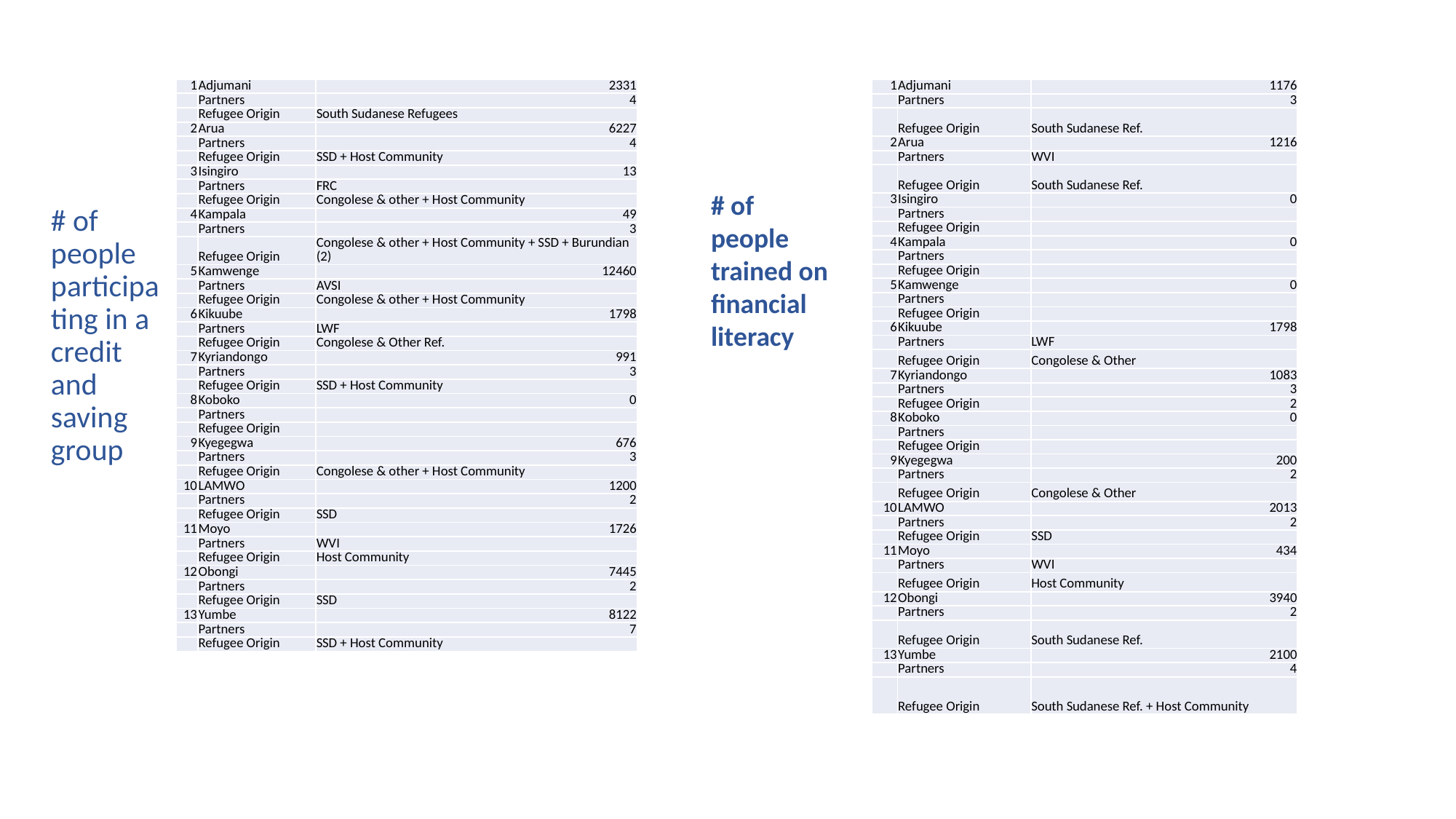

| 1 | Adjumani | 2331 |
| --- | --- | --- |
|  | Partners | 4 |
|  | Refugee Origin | South Sudanese Refugees |
| 2 | Arua | 6227 |
|  | Partners | 4 |
|  | Refugee Origin | SSD + Host Community |
| 3 | Isingiro | 13 |
|  | Partners | FRC |
|  | Refugee Origin | Congolese & other + Host Community |
| 4 | Kampala | 49 |
|  | Partners | 3 |
|  | Refugee Origin | Congolese & other + Host Community + SSD + Burundian (2) |
| 5 | Kamwenge | 12460 |
|  | Partners | AVSI |
|  | Refugee Origin | Congolese & other + Host Community |
| 6 | Kikuube | 1798 |
|  | Partners | LWF |
|  | Refugee Origin | Congolese & Other Ref. |
| 7 | Kyriandongo | 991 |
|  | Partners | 3 |
|  | Refugee Origin | SSD + Host Community |
| 8 | Koboko | 0 |
|  | Partners |  |
|  | Refugee Origin |  |
| 9 | Kyegegwa | 676 |
|  | Partners | 3 |
|  | Refugee Origin | Congolese & other + Host Community |
| 10 | LAMWO | 1200 |
|  | Partners | 2 |
|  | Refugee Origin | SSD |
| 11 | Moyo | 1726 |
|  | Partners | WVI |
|  | Refugee Origin | Host Community |
| 12 | Obongi | 7445 |
|  | Partners | 2 |
|  | Refugee Origin | SSD |
| 13 | Yumbe | 8122 |
|  | Partners | 7 |
|  | Refugee Origin | SSD + Host Community |
| 1 | Adjumani | 1176 |
| --- | --- | --- |
|  | Partners | 3 |
|  | Refugee Origin | South Sudanese Ref. |
| 2 | Arua | 1216 |
|  | Partners | WVI |
|  | Refugee Origin | South Sudanese Ref. |
| 3 | Isingiro | 0 |
|  | Partners |  |
|  | Refugee Origin |  |
| 4 | Kampala | 0 |
|  | Partners |  |
|  | Refugee Origin |  |
| 5 | Kamwenge | 0 |
|  | Partners |  |
|  | Refugee Origin |  |
| 6 | Kikuube | 1798 |
|  | Partners | LWF |
|  | Refugee Origin | Congolese & Other |
| 7 | Kyriandongo | 1083 |
|  | Partners | 3 |
|  | Refugee Origin | 2 |
| 8 | Koboko | 0 |
|  | Partners |  |
|  | Refugee Origin |  |
| 9 | Kyegegwa | 200 |
|  | Partners | 2 |
|  | Refugee Origin | Congolese & Other |
| 10 | LAMWO | 2013 |
|  | Partners | 2 |
|  | Refugee Origin | SSD |
| 11 | Moyo | 434 |
|  | Partners | WVI |
|  | Refugee Origin | Host Community |
| 12 | Obongi | 3940 |
|  | Partners | 2 |
|  | Refugee Origin | South Sudanese Ref. |
| 13 | Yumbe | 2100 |
|  | Partners | 4 |
|  | Refugee Origin | South Sudanese Ref. + Host Community |
# # of people participating in a credit and saving group
# of people trained on financial literacy